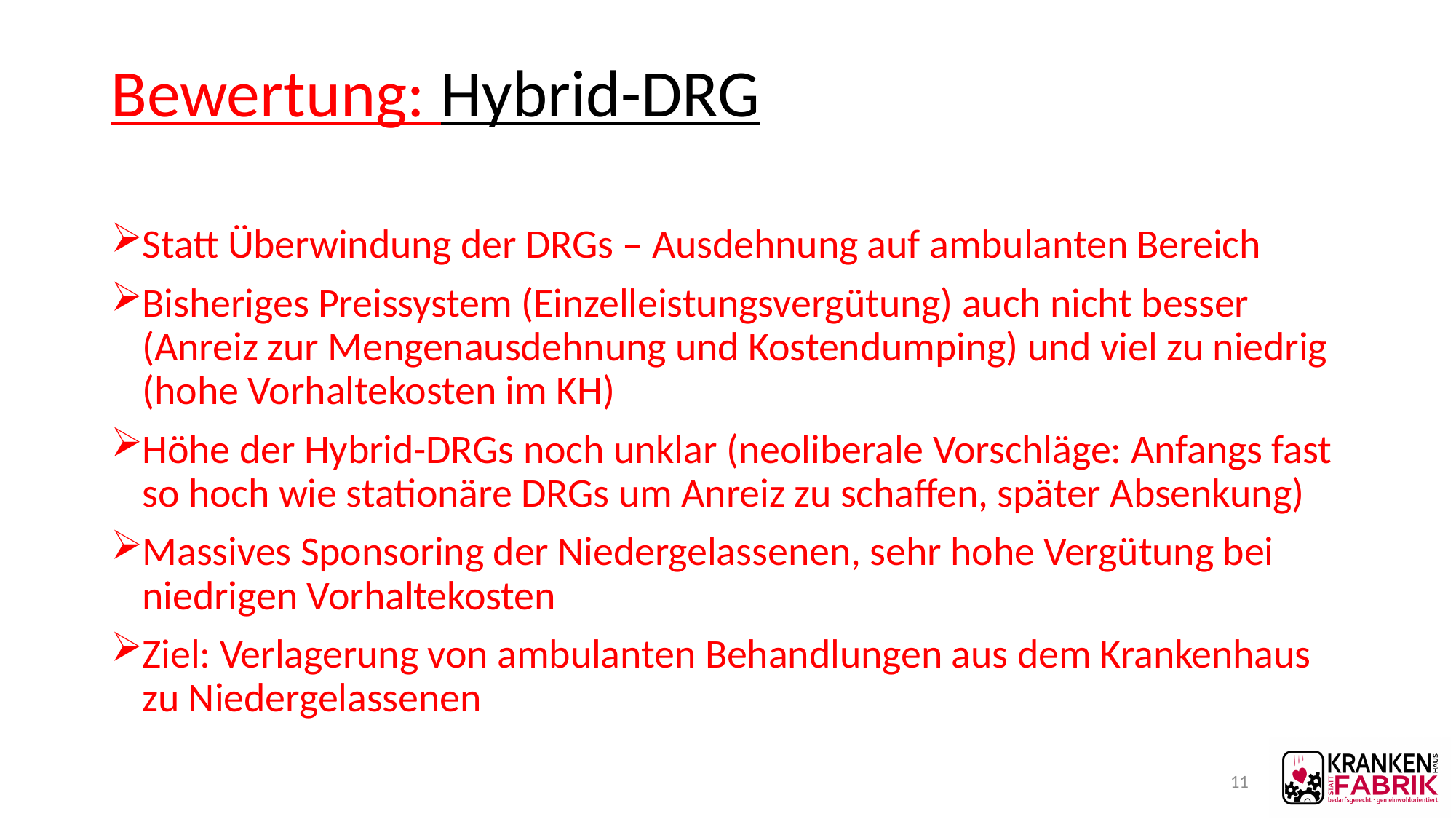

# Bewertung: Hybrid-DRG
Statt Überwindung der DRGs – Ausdehnung auf ambulanten Bereich
Bisheriges Preissystem (Einzelleistungsvergütung) auch nicht besser (Anreiz zur Mengenausdehnung und Kostendumping) und viel zu niedrig (hohe Vorhaltekosten im KH)
Höhe der Hybrid-DRGs noch unklar (neoliberale Vorschläge: Anfangs fast so hoch wie stationäre DRGs um Anreiz zu schaffen, später Absenkung)
Massives Sponsoring der Niedergelassenen, sehr hohe Vergütung bei niedrigen Vorhaltekosten
Ziel: Verlagerung von ambulanten Behandlungen aus dem Krankenhaus zu Niedergelassenen

11